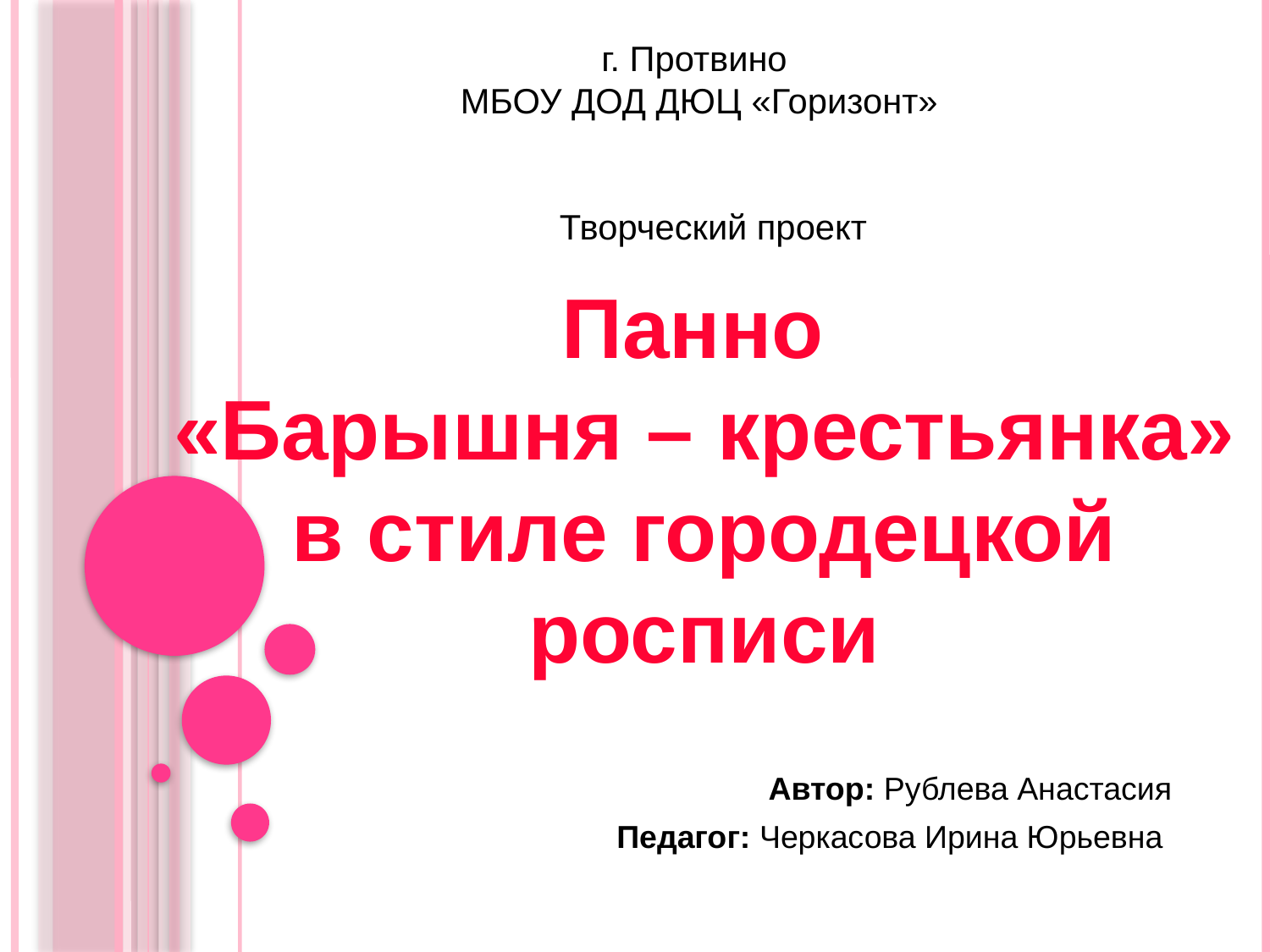

г. Протвино
 МБОУ ДОД ДЮЦ «Горизонт»
Творческий проект
Панно
«Барышня – крестьянка»
в стиле городецкой росписи
Автор: Рублева Анастасия
Педагог: Черкасова Ирина Юрьевна